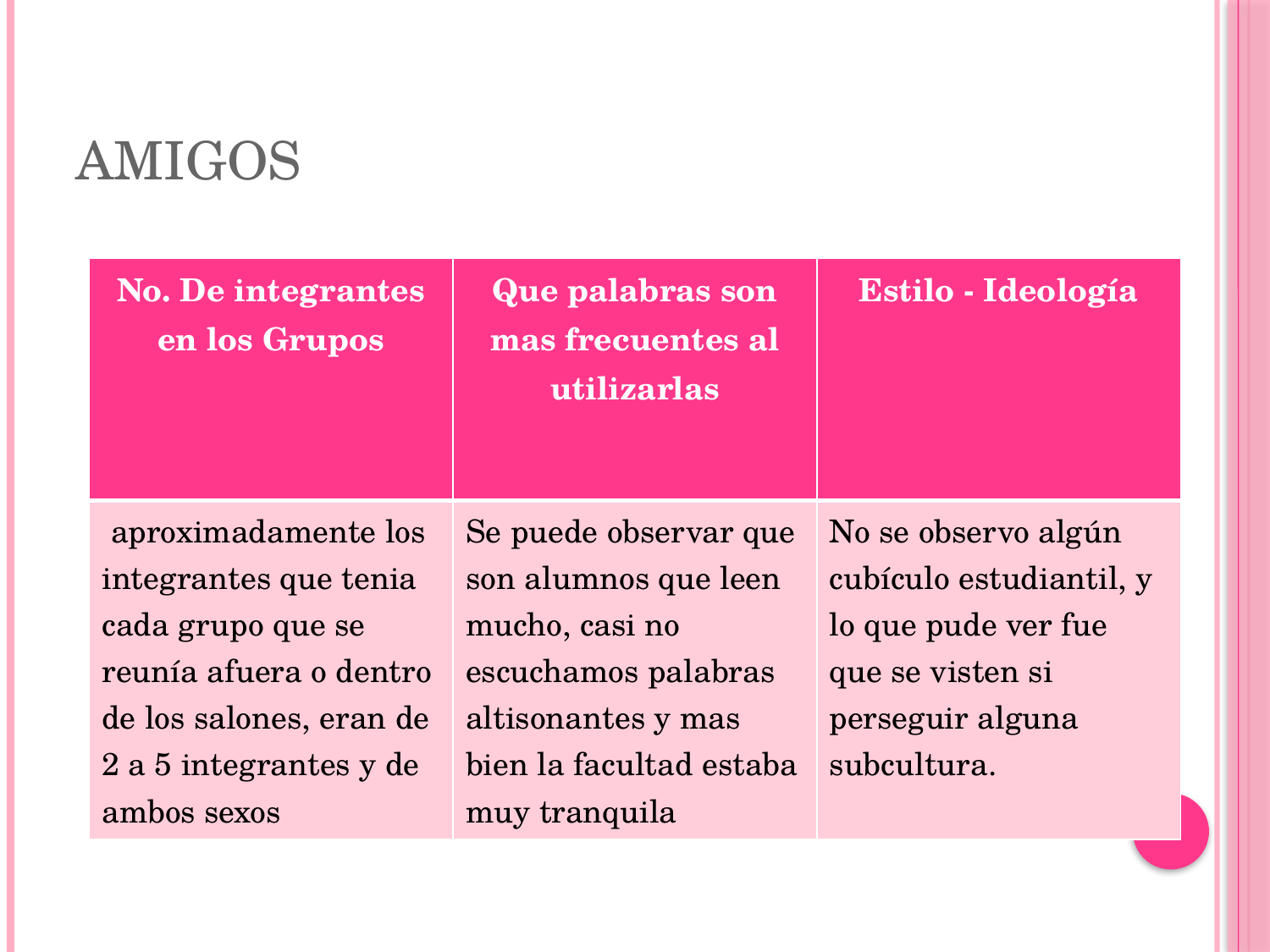

# Amigos
| No. De integrantes en los Grupos | Que palabras son mas frecuentes al utilizarlas | Estilo - Ideología |
| --- | --- | --- |
| aproximadamente los integrantes que tenia cada grupo que se reunía afuera o dentro de los salones, eran de 2 a 5 integrantes y de ambos sexos | Se puede observar que son alumnos que leen mucho, casi no escuchamos palabras altisonantes y mas bien la facultad estaba muy tranquila | No se observo algún cubículo estudiantil, y lo que pude ver fue que se visten si perseguir alguna subcultura. |